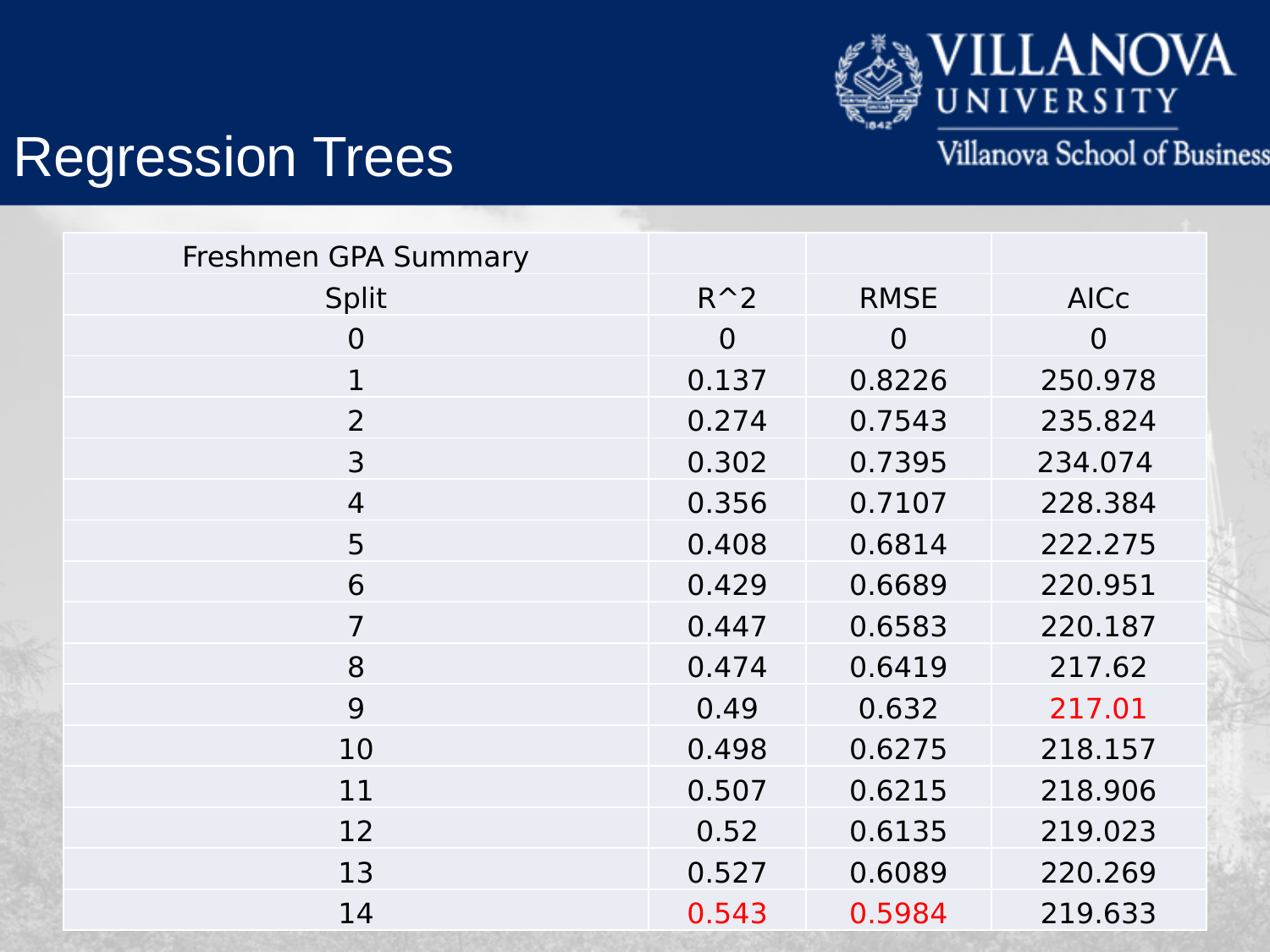

Regression Trees
| Freshmen GPA Summary |  |  |  |
| --- | --- | --- | --- |
| Split | R^2 | RMSE | AICc |
| 0 | 0 | 0 | 0 |
| 1 | 0.137 | 0.8226 | 250.978 |
| 2 | 0.274 | 0.7543 | 235.824 |
| 3 | 0.302 | 0.7395 | 234.074 |
| 4 | 0.356 | 0.7107 | 228.384 |
| 5 | 0.408 | 0.6814 | 222.275 |
| 6 | 0.429 | 0.6689 | 220.951 |
| 7 | 0.447 | 0.6583 | 220.187 |
| 8 | 0.474 | 0.6419 | 217.62 |
| 9 | 0.49 | 0.632 | 217.01 |
| 10 | 0.498 | 0.6275 | 218.157 |
| 11 | 0.507 | 0.6215 | 218.906 |
| 12 | 0.52 | 0.6135 | 219.023 |
| 13 | 0.527 | 0.6089 | 220.269 |
| 14 | 0.543 | 0.5984 | 219.633 |